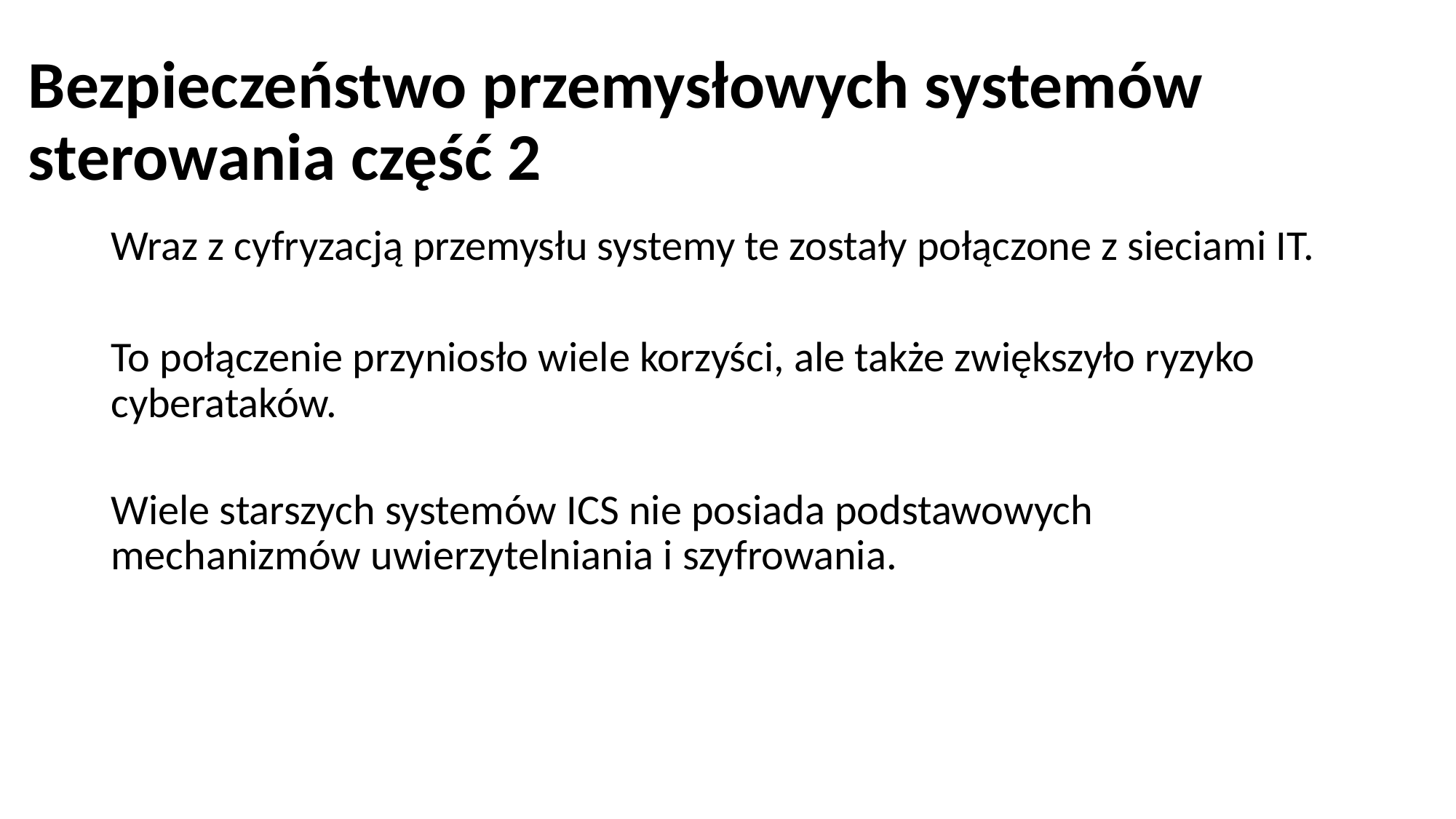

# Bezpieczeństwo przemysłowych systemów sterowania część 2
Wraz z cyfryzacją przemysłu systemy te zostały połączone z sieciami IT.
To połączenie przyniosło wiele korzyści, ale także zwiększyło ryzyko cyberataków.
Wiele starszych systemów ICS nie posiada podstawowych mechanizmów uwierzytelniania i szyfrowania.